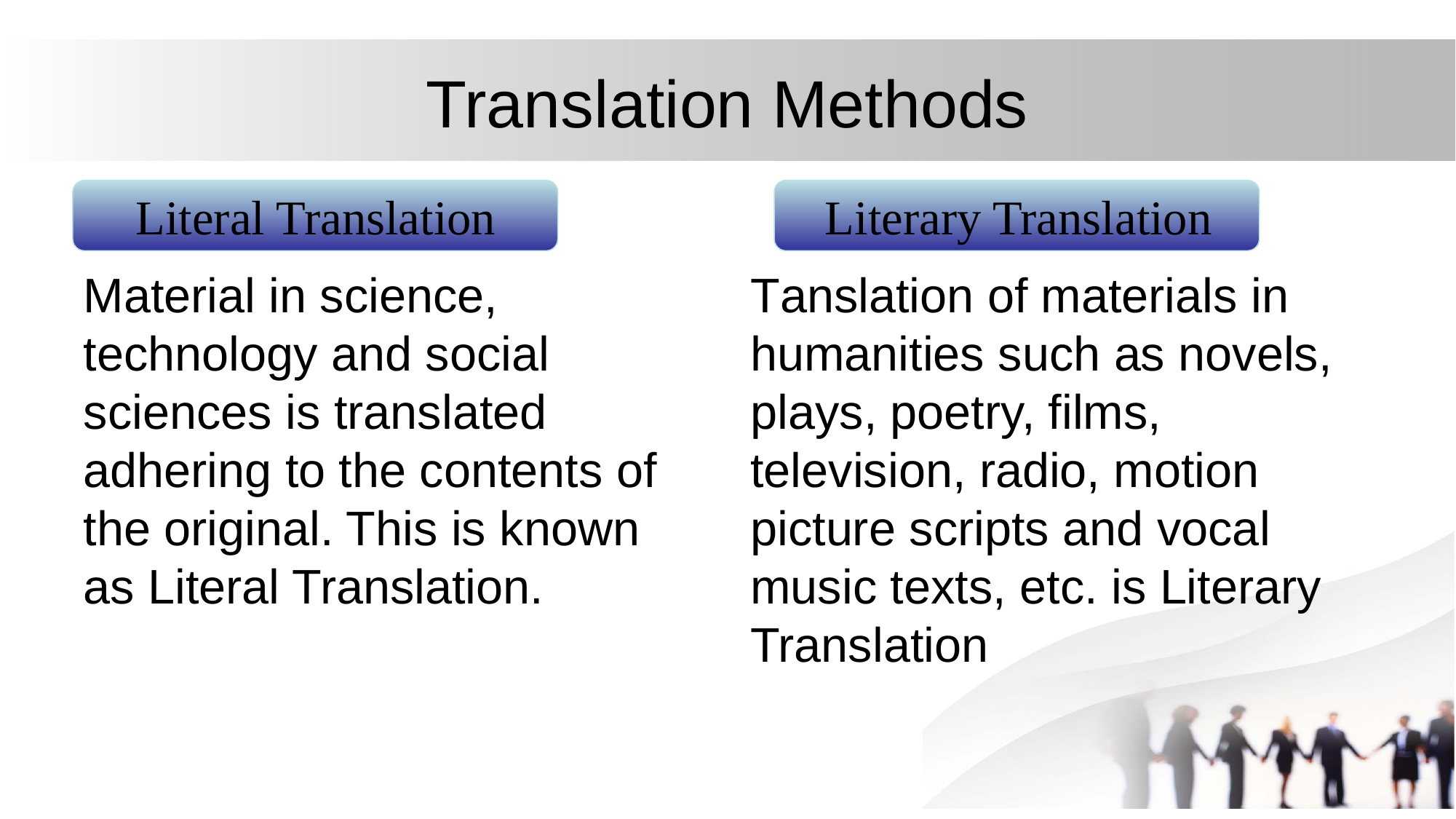

# Translation Methods
   Literary Translation
    Literal Translation

Material in science, technology and social sciences is translated adhering to the contents of the original. This is known as Literal Translation.

Tanslation of materials in humanities such as novels, plays, poetry, films, television, radio, motion picture scripts and vocal music texts, etc. is Literary Translation